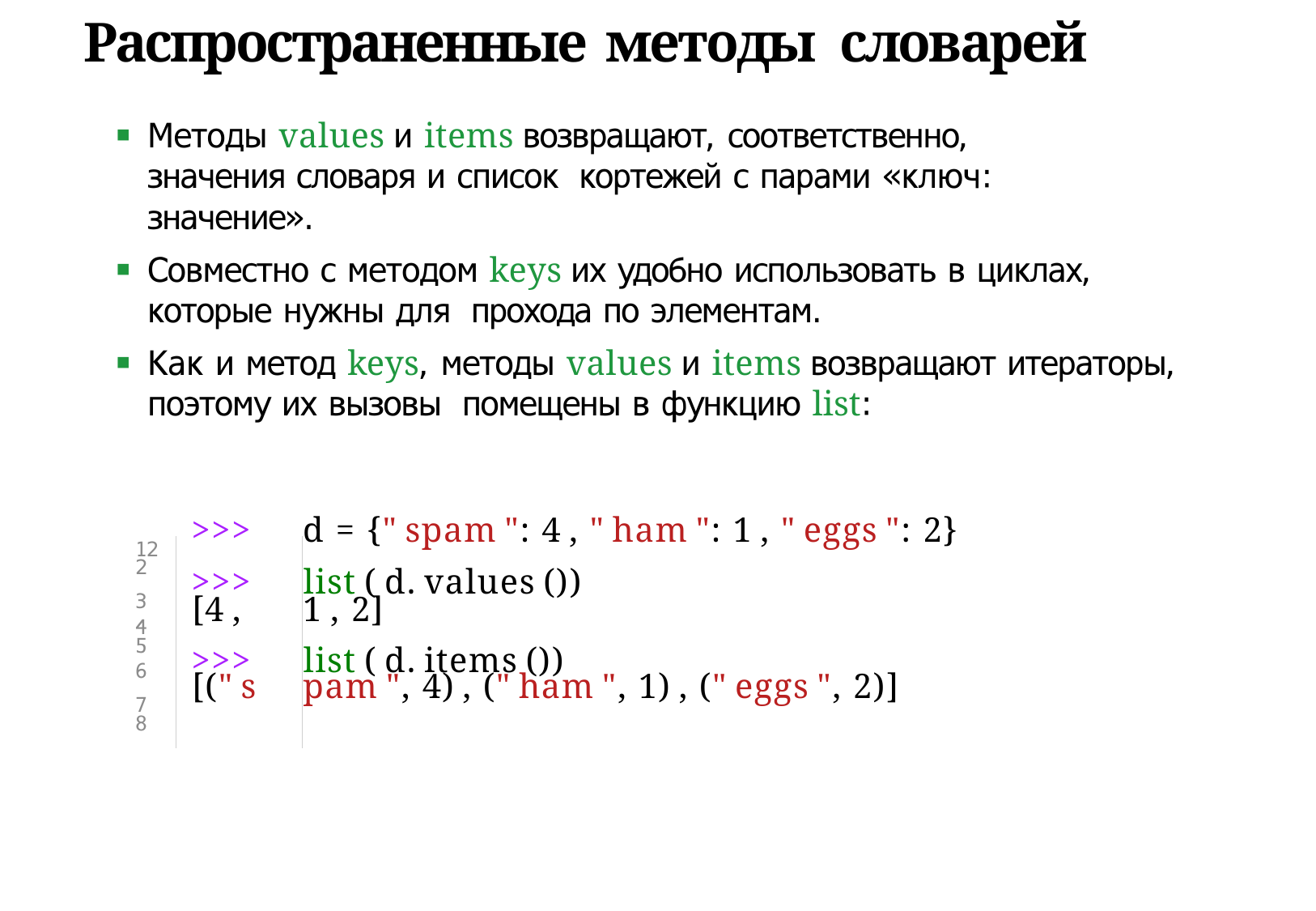

# Распространенные методы  словарей
Методы values и items возвращают, соответственно, значения словаря и список  кортежей с парами «ключ: значение».
Совместно с методом keys их удобно использовать в циклах, которые нужны для  прохода по элементам.
Как и метод keys, методы values и items возвращают итераторы, поэтому их вызовы  помещены в функцию list:
| 12 | >>> | d = {" spam ": 4 , " ham ": 1 , " eggs ": 2} |
| --- | --- | --- |
| 2 |  |  |
| 3 | >>> | list ( d. values ()) |
| 4 | [4 , | 1 , 2] |
| 5 |  |  |
| 6 | >>> | list ( d. items ()) |
| 7 | [(" s | pam ", 4) , (" ham ", 1) , (" eggs ", 2)] |
| 8 |  |  |